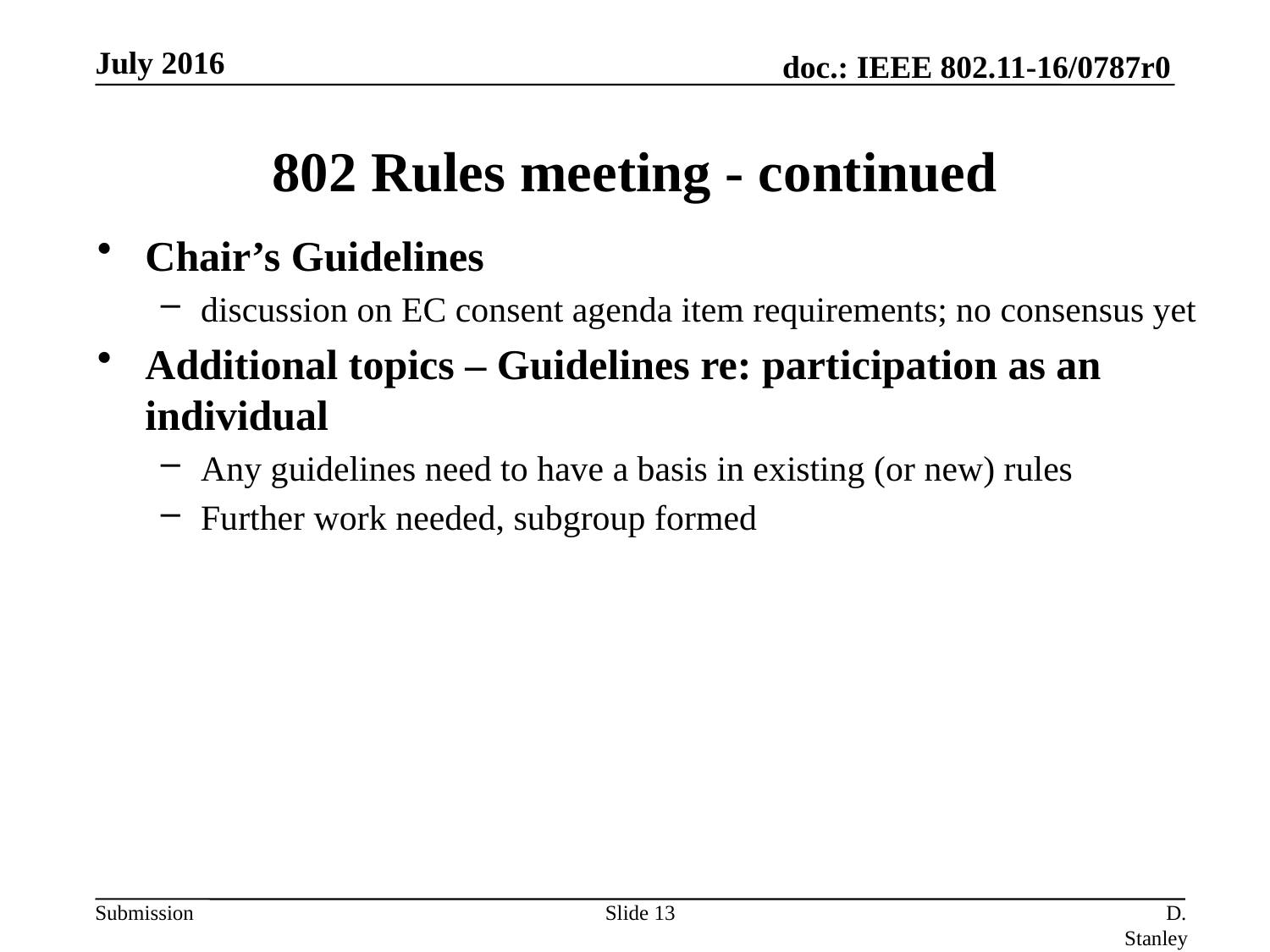

July 2016
# 802 Rules meeting - continued
Chair’s Guidelines
discussion on EC consent agenda item requirements; no consensus yet
Additional topics – Guidelines re: participation as an individual
Any guidelines need to have a basis in existing (or new) rules
Further work needed, subgroup formed

Slide 13
D. Stanley, HP Enterprise